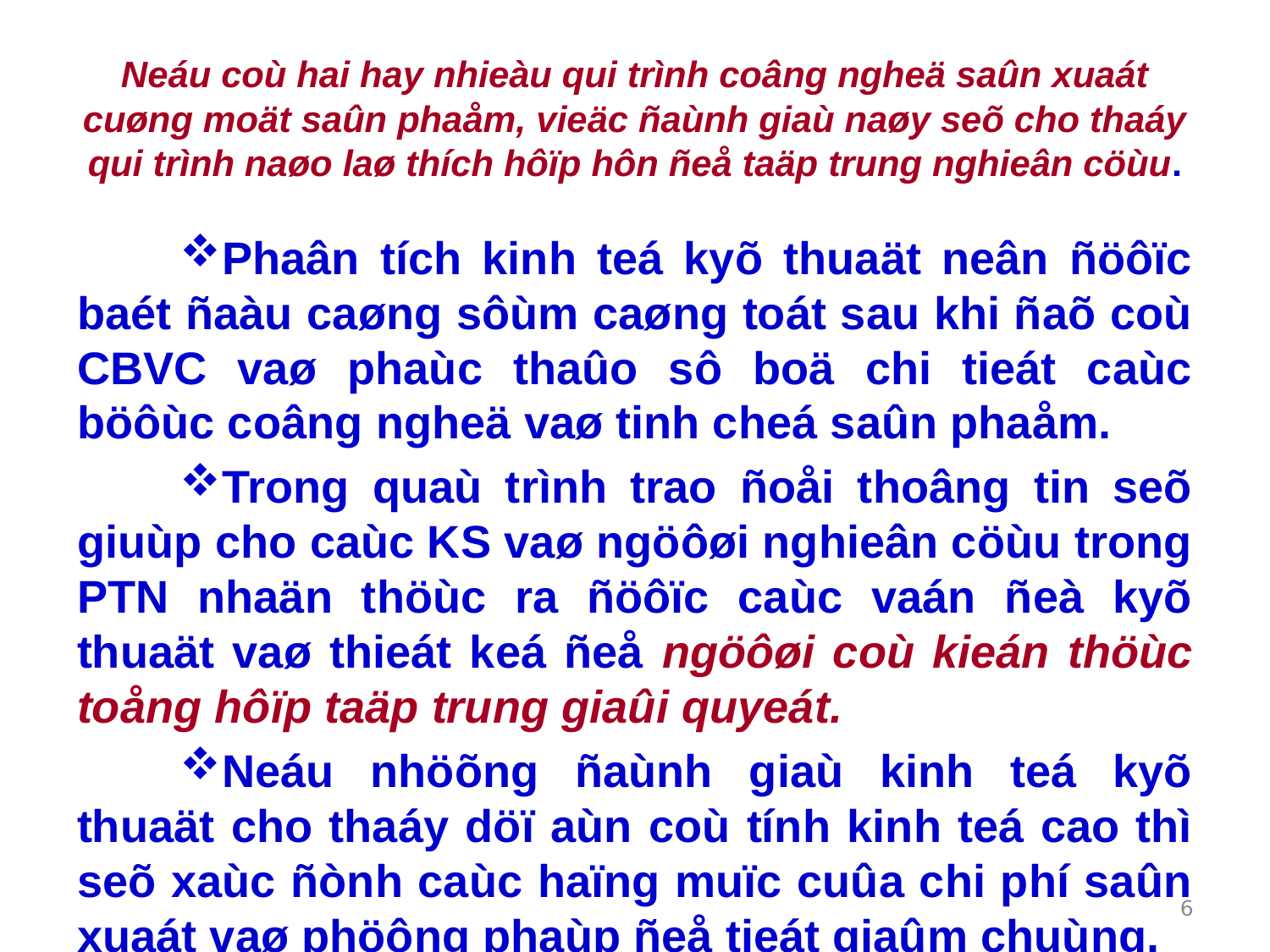

# Neáu coù hai hay nhieàu qui trình coâng ngheä saûn xuaát cuøng moät saûn phaåm, vieäc ñaùnh giaù naøy seõ cho thaáy qui trình naøo laø thích hôïp hôn ñeå taäp trung nghieân cöùu.
Phaân tích kinh teá kyõ thuaät neân ñöôïc baét ñaàu caøng sôùm caøng toát sau khi ñaõ coù CBVC vaø phaùc thaûo sô boä chi tieát caùc böôùc coâng ngheä vaø tinh cheá saûn phaåm.
Trong quaù trình trao ñoåi thoâng tin seõ giuùp cho caùc KS vaø ngöôøi nghieân cöùu trong PTN nhaän thöùc ra ñöôïc caùc vaán ñeà kyõ thuaät vaø thieát keá ñeå ngöôøi coù kieán thöùc toång hôïp taäp trung giaûi quyeát.
Neáu nhöõng ñaùnh giaù kinh teá kyõ thuaät cho thaáy döï aùn coù tính kinh teá cao thì seõ xaùc ñònh caùc haïng muïc cuûa chi phí saûn xuaát vaø phöông phaùp ñeå tieát giaûm chuùng.
6